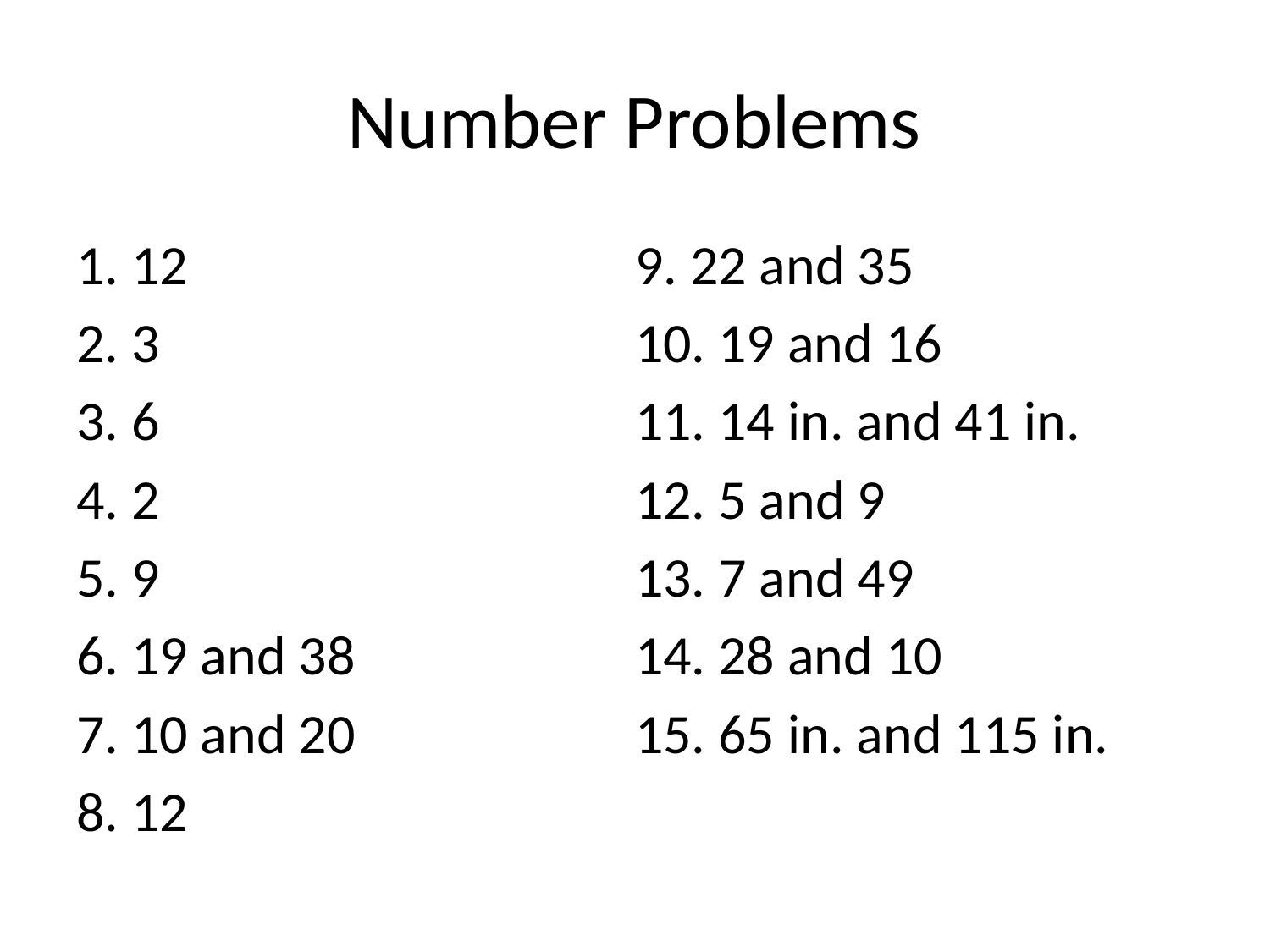

# Number Problems
1. 12
2. 3
3. 6
4. 2
5. 9
6. 19 and 38
7. 10 and 20
8. 12
9. 22 and 35
10. 19 and 16
11. 14 in. and 41 in.
12. 5 and 9
13. 7 and 49
14. 28 and 10
15. 65 in. and 115 in.